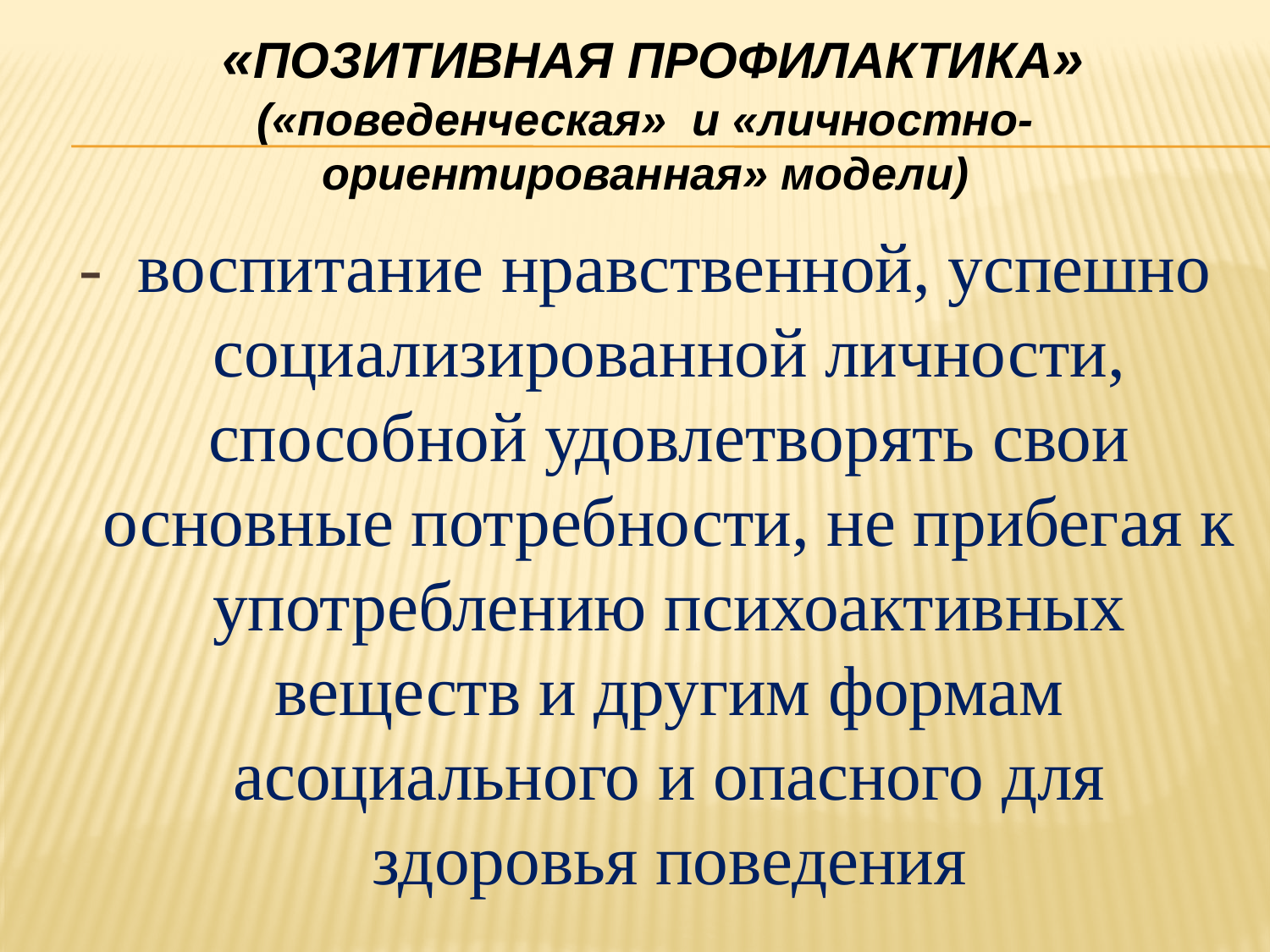

# «ПОЗИТИВНАЯ ПРОФИЛАКТИКА» («поведенческая»  и «личностно-ориентированная» модели)
-  воспитание нравственной, успешно социализированной личности, способной удовлетворять свои основные потребности, не прибегая к употреблению психоактивных веществ и другим формам асоциального и опасного для здоровья поведения